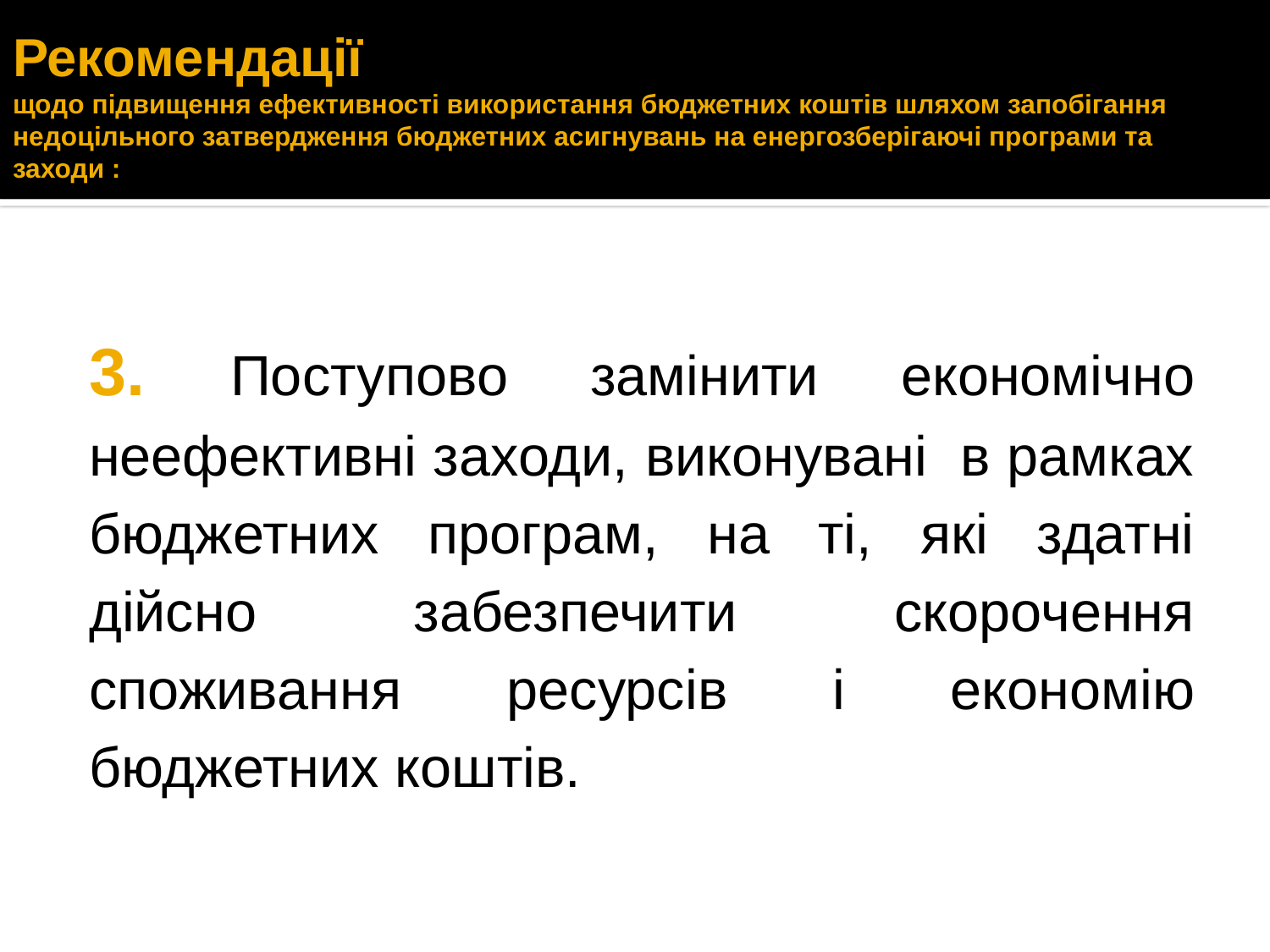

# Рекомендації щодо підвищення ефективності використання бюджетних коштів шляхом запобігання недоцільного затвердження бюджетних асигнувань на енергозберігаючі програми та заходи :

3. Поступово замінити економічно неефективні заходи, виконувані  в рамках бюджетних програм, на ті, які здатні дійсно забезпечити скорочення споживання ресурсів і економію бюджетних коштів.